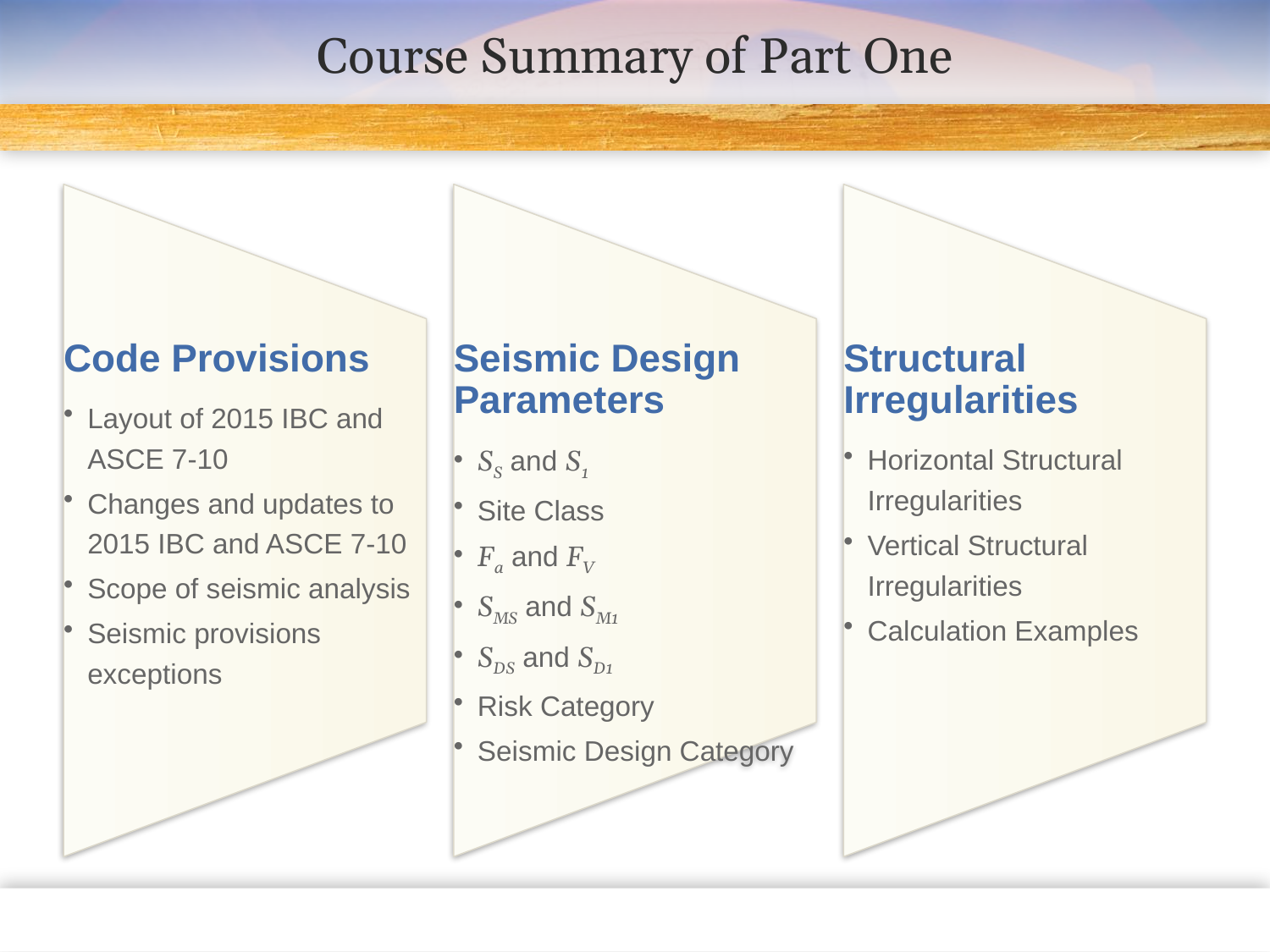

# Course Summary of Part One
Code Provisions
Layout of 2015 IBC and ASCE 7-10
Changes and updates to 2015 IBC and ASCE 7-10
Scope of seismic analysis
Seismic provisions exceptions

Seismic Design Parameters
SS and S1
Site Class
Fa and FV
SMS and SM1
SDS and SD1
Risk Category
Seismic Design Category

Structural Irregularities
Horizontal Structural Irregularities
Vertical Structural Irregularities
Calculation Examples